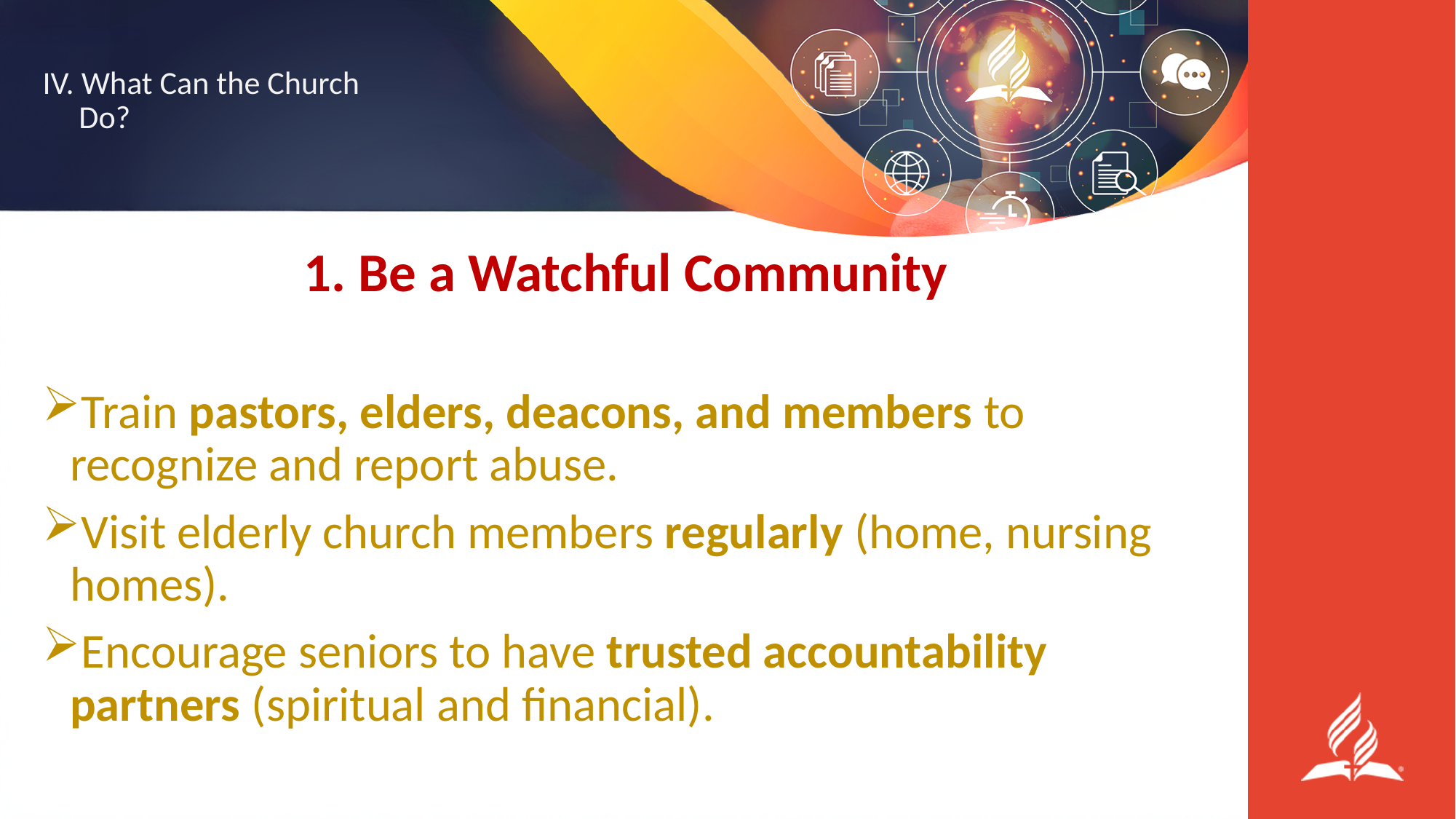

# IV. What Can the Church Do?
1. Be a Watchful Community

Train pastors, elders, deacons, and members to recognize and report abuse.
Visit elderly church members regularly (home, nursing homes).
Encourage seniors to have trusted accountability partners (spiritual and financial).